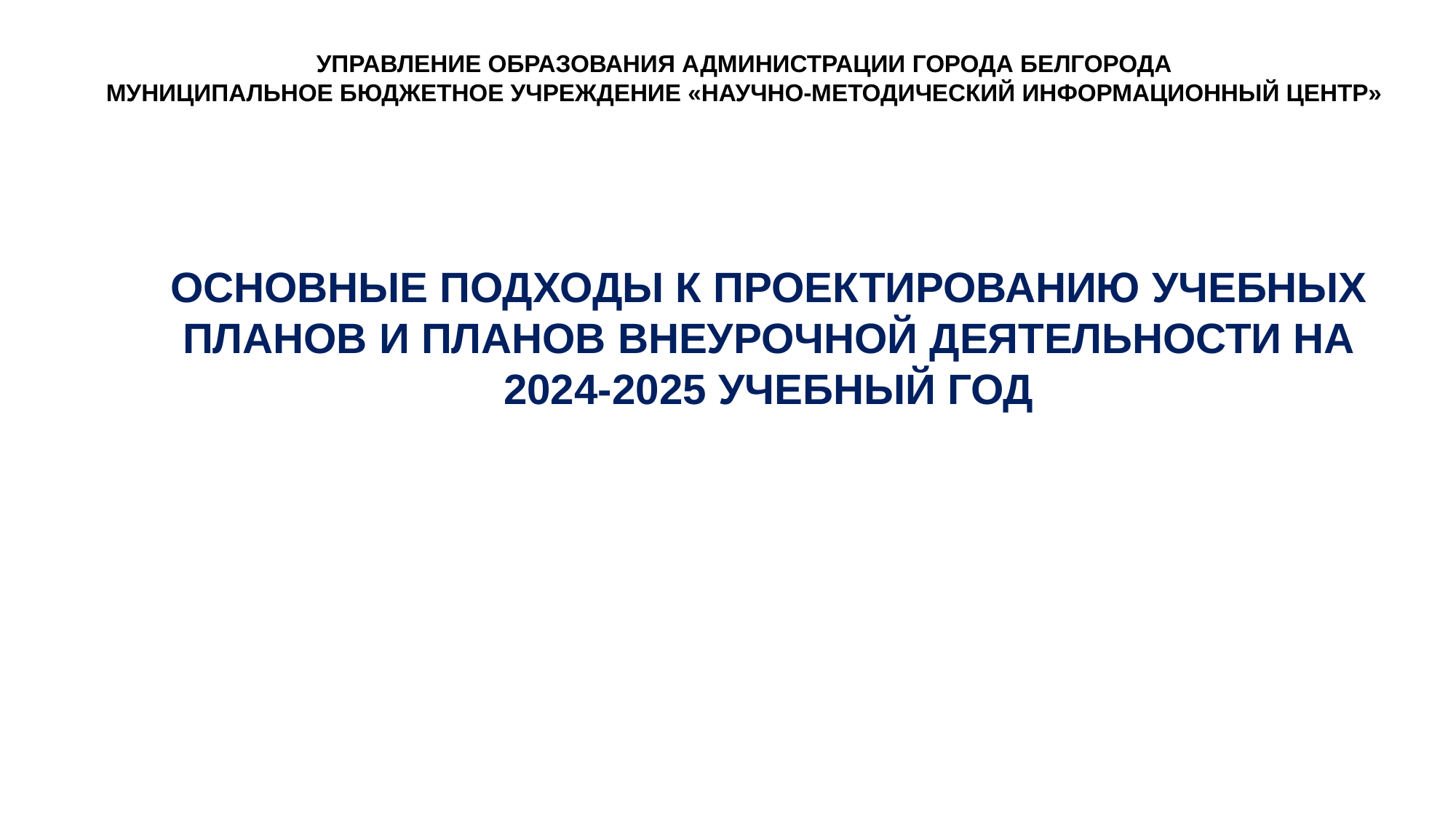

УПРАВЛЕНИЕ ОБРАЗОВАНИЯ АДМИНИСТРАЦИИ ГОРОДА БЕЛГОРОДА
МУНИЦИПАЛЬНОЕ БЮДЖЕТНОЕ УЧРЕЖДЕНИЕ «НАУЧНО-МЕТОДИЧЕСКИЙ ИНФОРМАЦИОННЫЙ ЦЕНТР»
ОСНОВНЫЕ ПОДХОДЫ К ПРОЕКТИРОВАНИЮ УЧЕБНЫХ ПЛАНОВ И ПЛАНОВ ВНЕУРОЧНОЙ ДЕЯТЕЛЬНОСТИ НА 2024-2025 УЧЕБНЫЙ ГОД